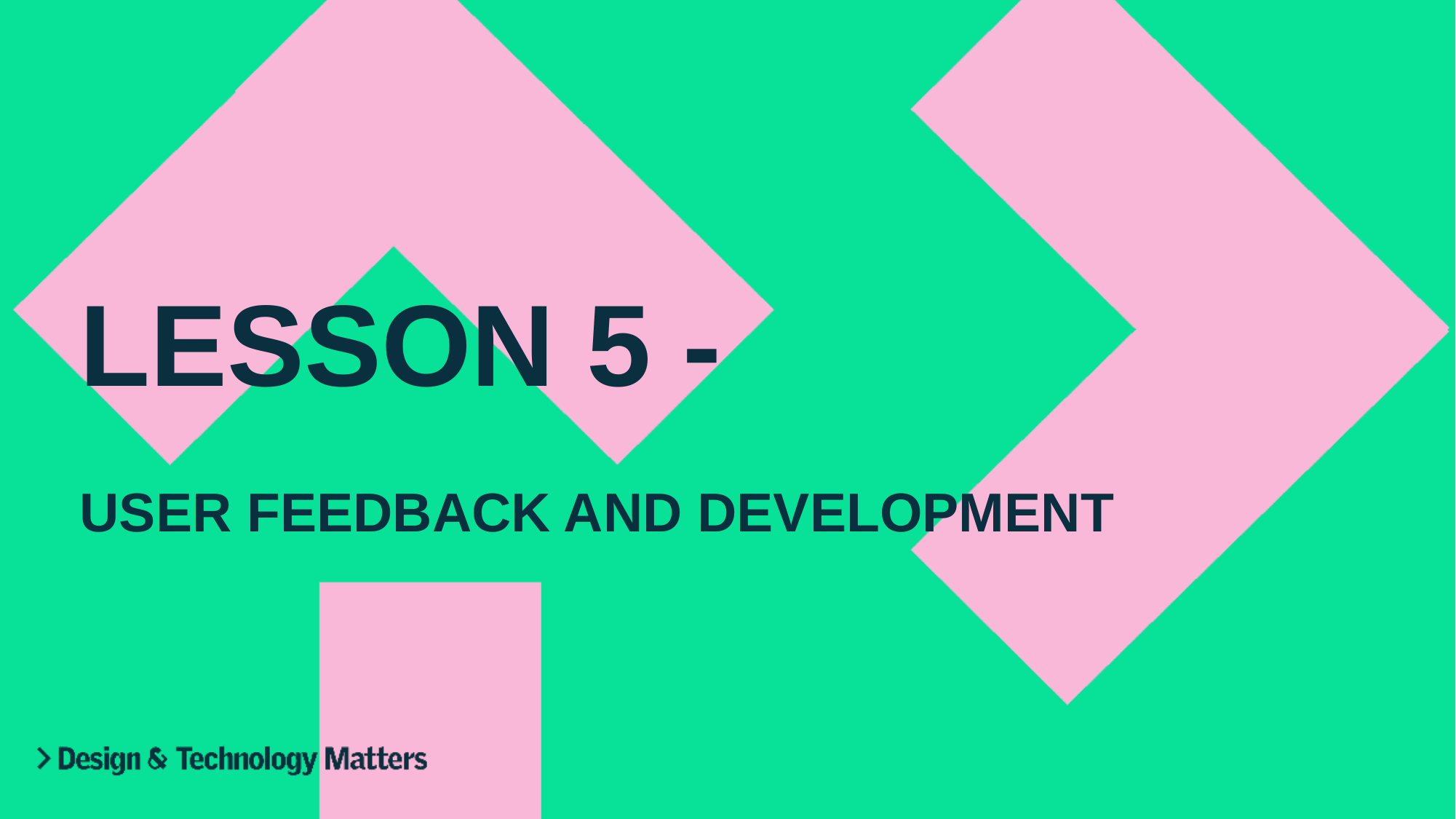

# Lesson 5 - user feedback and development